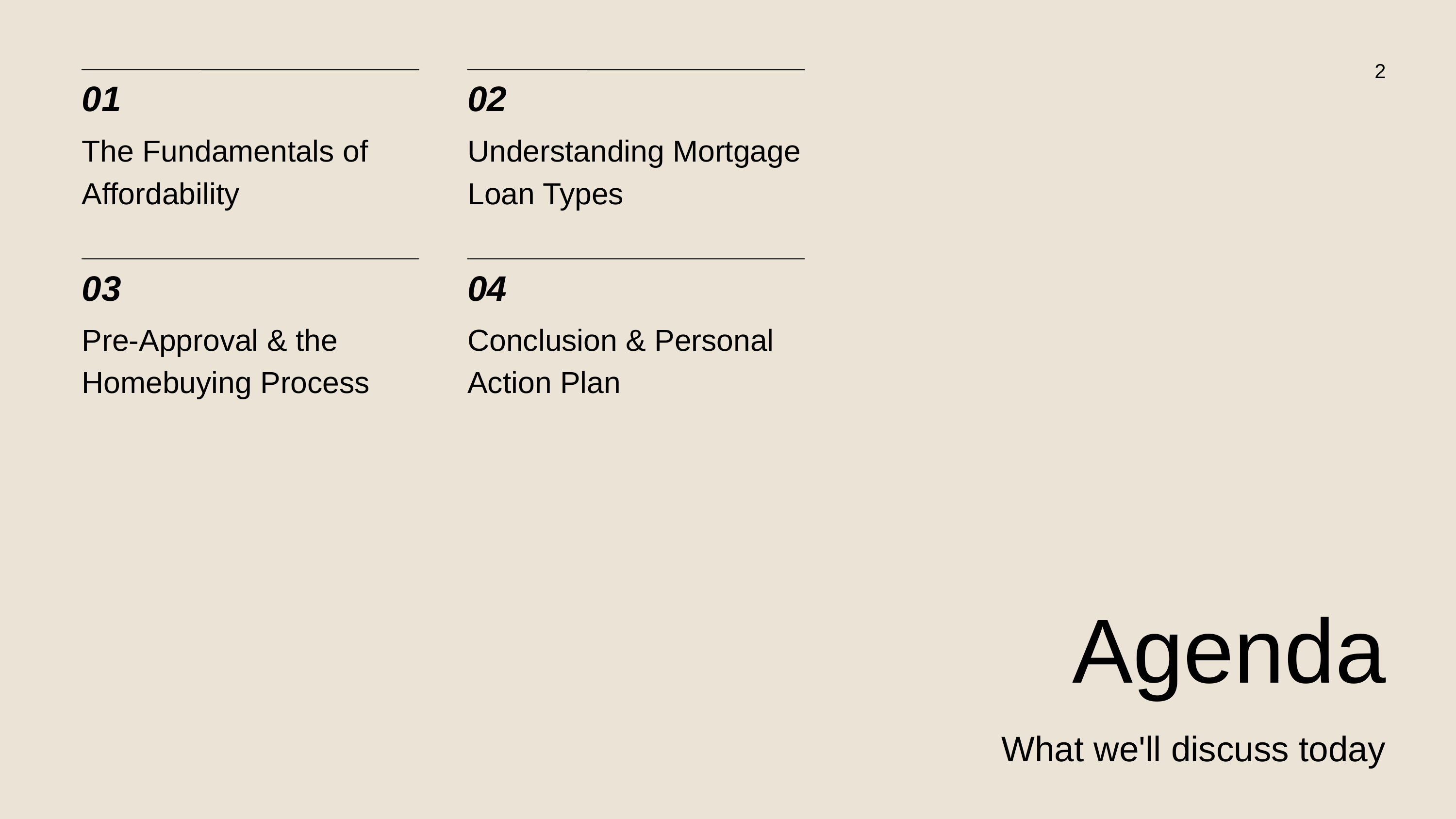

2

01
The Fundamentals of Affordability

02
Understanding Mortgage Loan Types

03
Pre-Approval & the Homebuying Process

04
Conclusion & Personal Action Plan
Agenda
What we'll discuss today